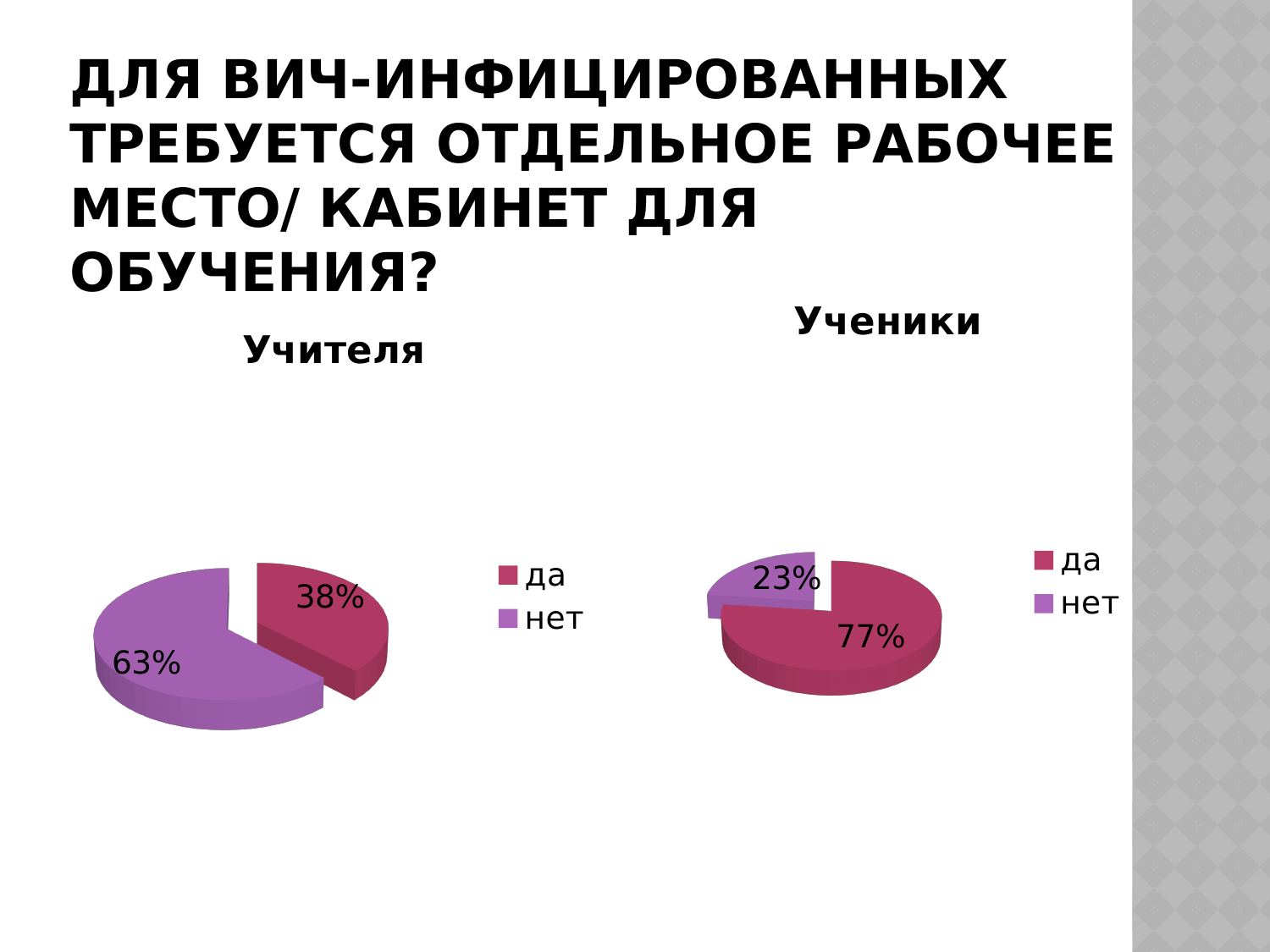

# Для ВИЧ-инфицированных требуется отдельное рабочее место/ кабинет для обучения?

[unsupported chart]

[unsupported chart]